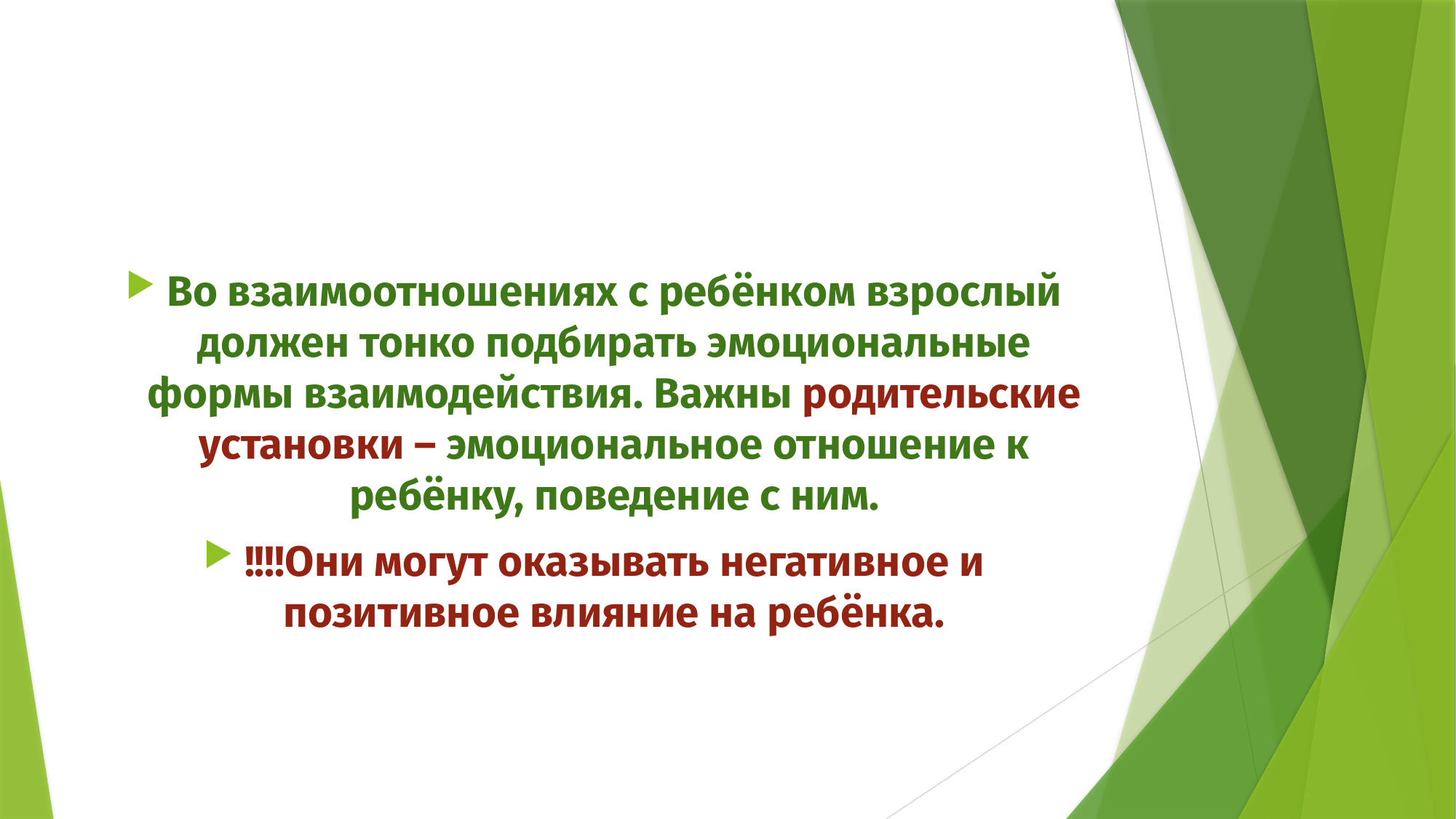

#
Во взаимоотношениях с ребёнком взрослый должен тонко подбирать эмоциональные формы взаимодействия. Важны родительские установки – эмоциональное отношение к ребёнку, поведение с ним.
!!!!Они могут оказывать негативное и позитивное влияние на ребёнка.